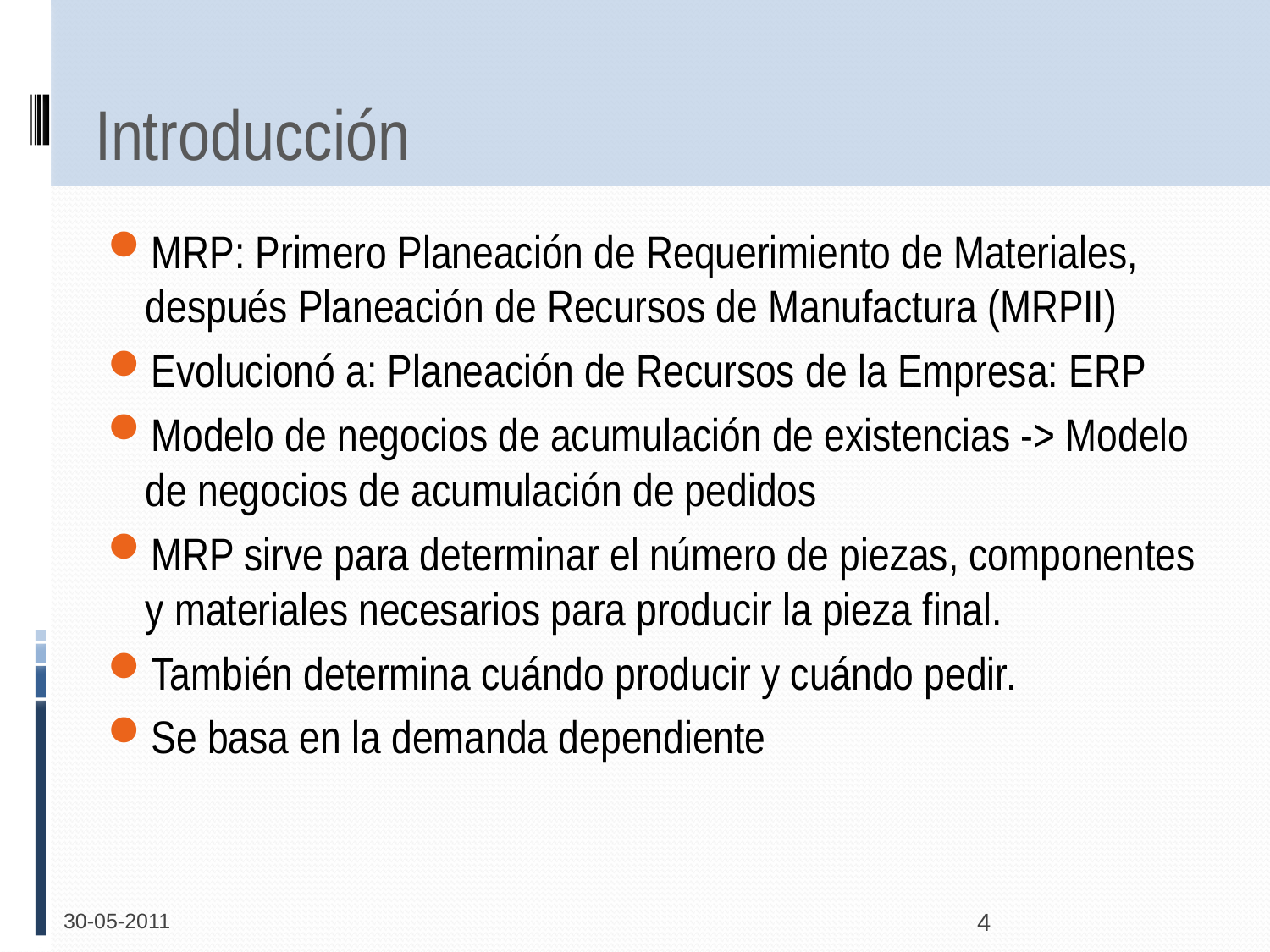

# Introducción
MRP: Primero Planeación de Requerimiento de Materiales, después Planeación de Recursos de Manufactura (MRPII)
Evolucionó a: Planeación de Recursos de la Empresa: ERP
Modelo de negocios de acumulación de existencias -> Modelo de negocios de acumulación de pedidos
MRP sirve para determinar el número de piezas, componentes y materiales necesarios para producir la pieza final.
También determina cuándo producir y cuándo pedir.
Se basa en la demanda dependiente

30-05-2011
4